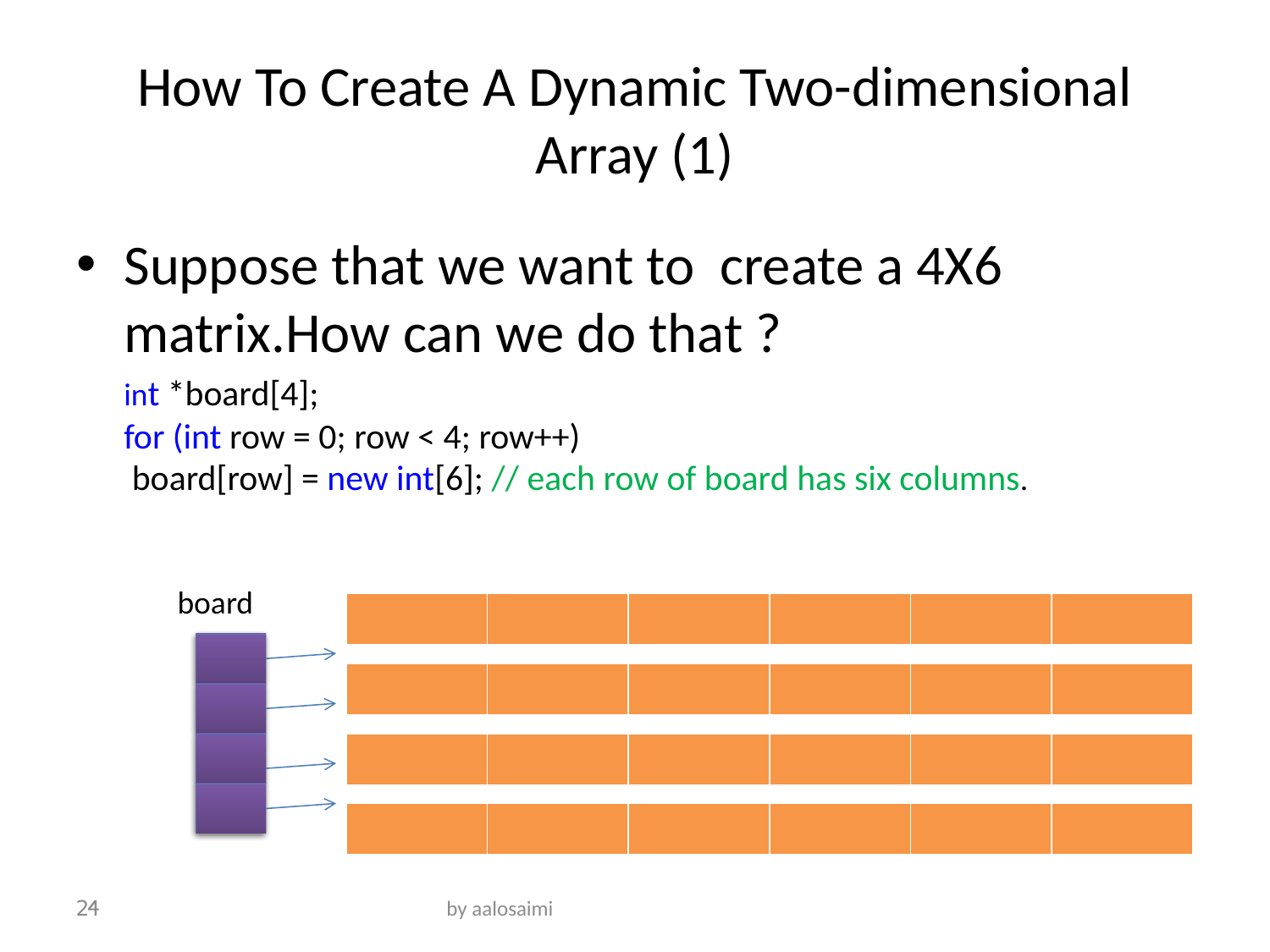

# How To Create A Dynamic Two-dimensional Array (1)
Suppose that we want to  create a 4X6  matrix.How can we do that ?
	int *board[4];
for (int row = 0; row < 4; row++)
 board[row] = new int[6]; // each row of board has six columns.
board
|  |  |  |  |  |  |
| --- | --- | --- | --- | --- | --- |

|  |  |  |  |  |  |
| --- | --- | --- | --- | --- | --- |

|  |  |  |  |  |  |
| --- | --- | --- | --- | --- | --- |

|  |  |  |  |  |  |
| --- | --- | --- | --- | --- | --- |
24
by aalosaimi